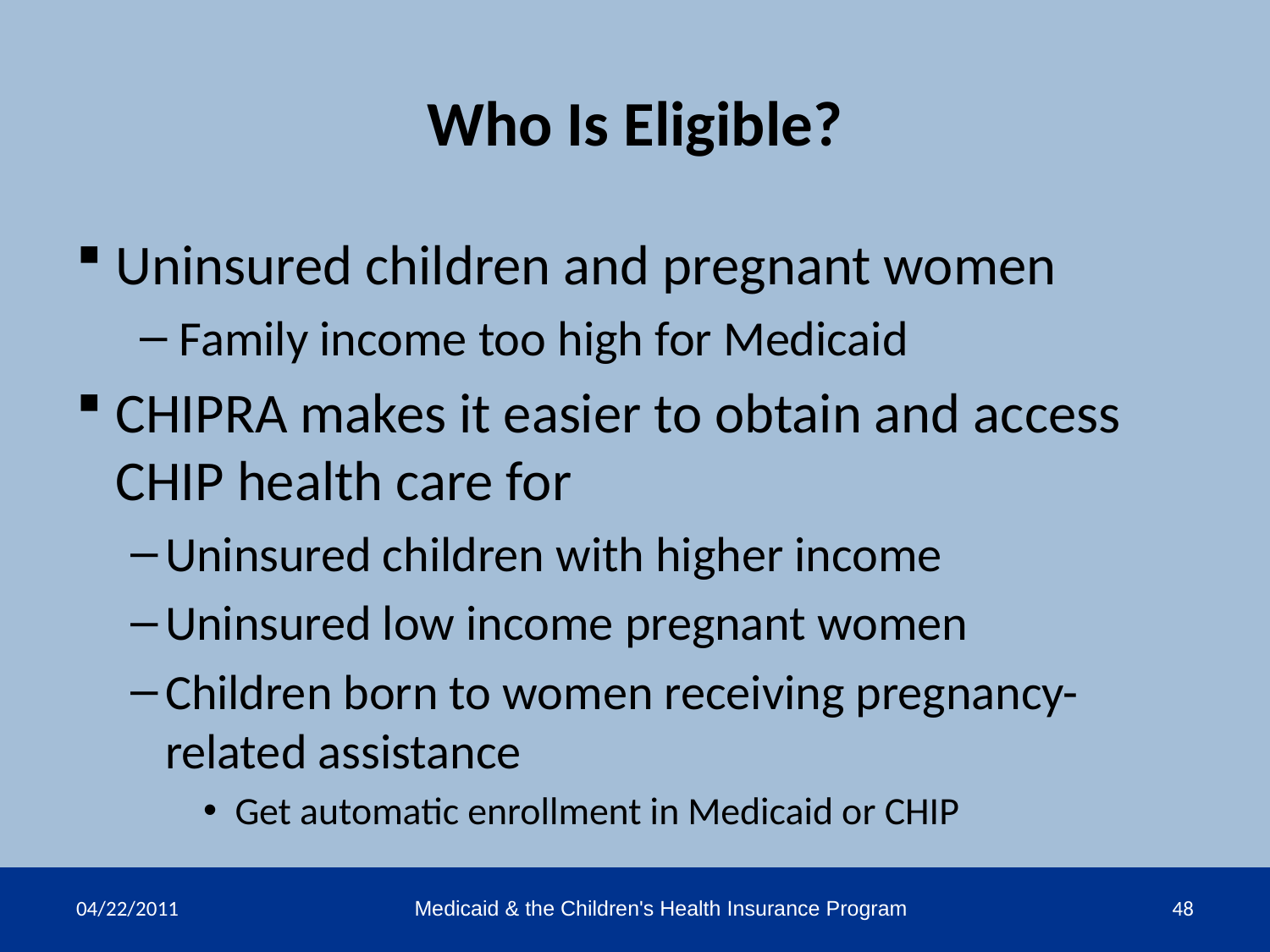

# Who Is Eligible?
Uninsured children and pregnant women
Family income too high for Medicaid
CHIPRA makes it easier to obtain and access CHIP health care for
Uninsured children with higher income
Uninsured low income pregnant women
Children born to women receiving pregnancy-related assistance
Get automatic enrollment in Medicaid or CHIP

04/22/2011
Medicaid & the Children's Health Insurance Program
48